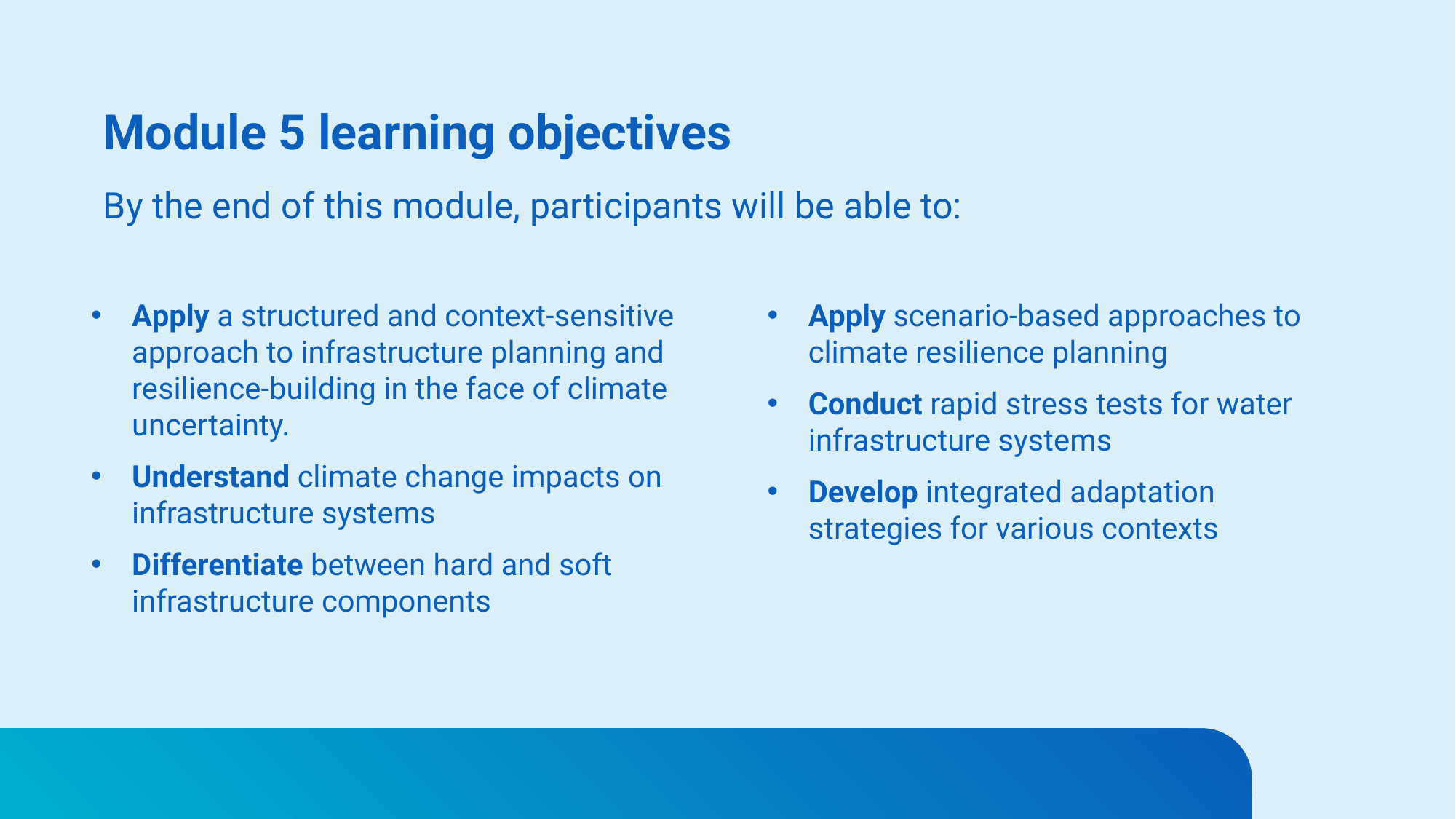

# Module 5 learning objectives
By the end of this module, participants will be able to:

Apply a structured and context-sensitive approach to infrastructure planning and resilience-building in the face of climate uncertainty.
Understand climate change impacts on infrastructure systems
Differentiate between hard and soft infrastructure components
Apply scenario-based approaches to climate resilience planning
Conduct rapid stress tests for water infrastructure systems
Develop integrated adaptation strategies for various contexts